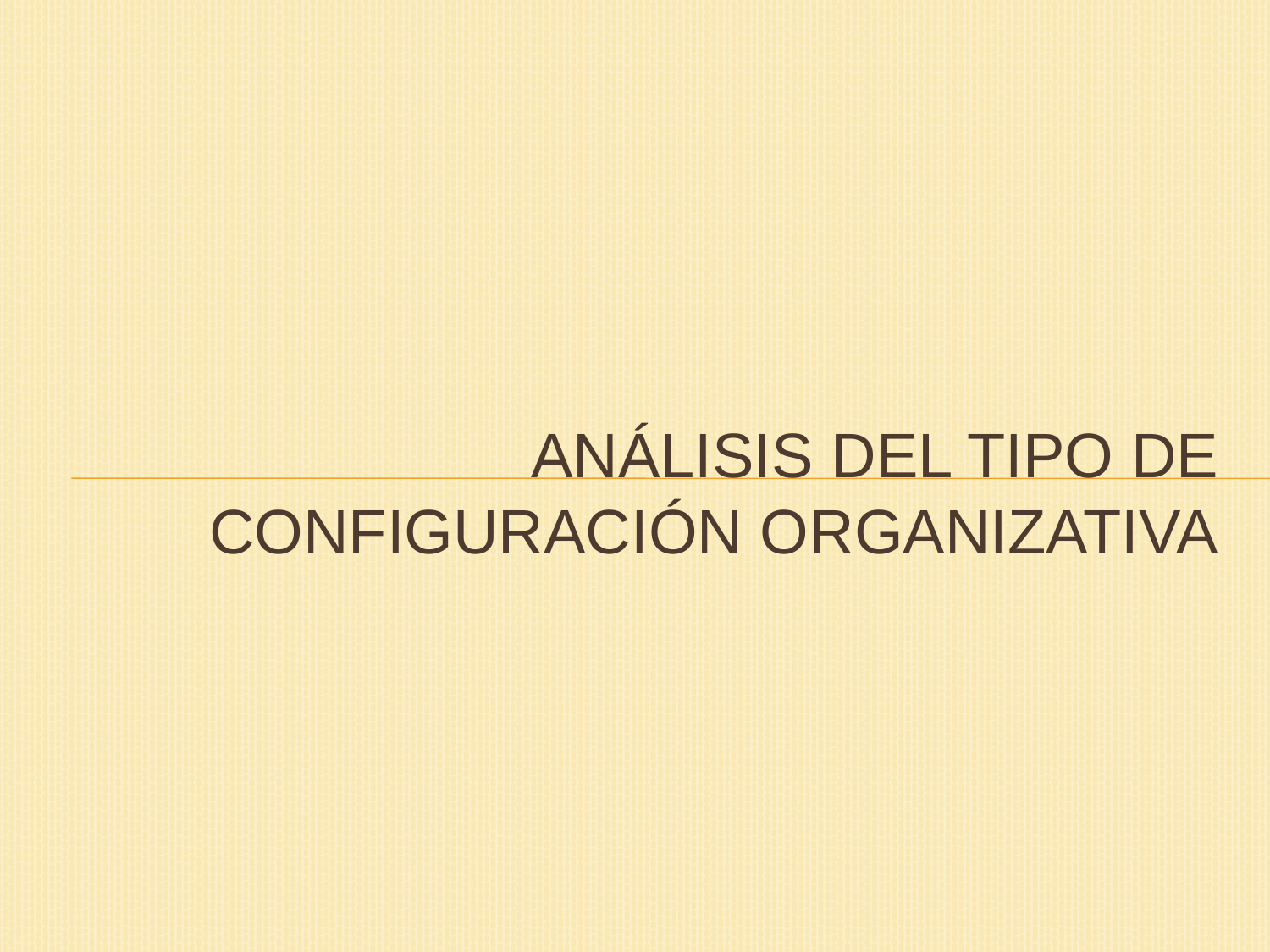

# Análisis del tipo de configuración organizativa